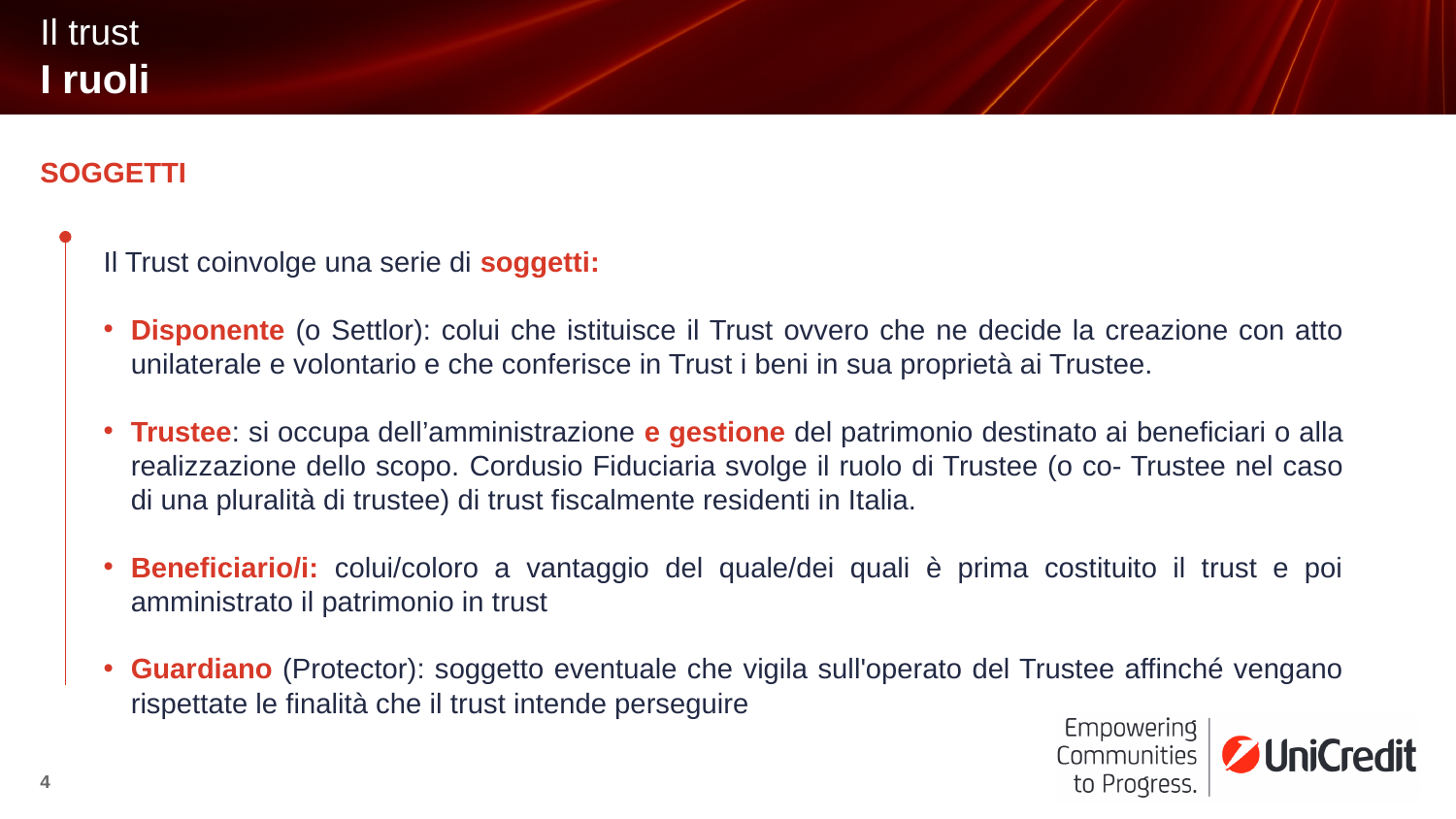

Il trust
# I ruoli
SOGGETTI
Il Trust coinvolge una serie di soggetti:

Disponente (o Settlor): colui che istituisce il Trust ovvero che ne decide la creazione con atto unilaterale e volontario e che conferisce in Trust i beni in sua proprietà ai Trustee.

Trustee: si occupa dell’amministrazione e gestione del patrimonio destinato ai beneficiari o alla realizzazione dello scopo. Cordusio Fiduciaria svolge il ruolo di Trustee (o co- Trustee nel caso di una pluralità di trustee) di trust fiscalmente residenti in Italia.

Beneficiario/i: colui/coloro a vantaggio del quale/dei quali è prima costituito il trust e poi amministrato il patrimonio in trust

Guardiano (Protector): soggetto eventuale che vigila sull'operato del Trustee affinché vengano rispettate le finalità che il trust intende perseguire